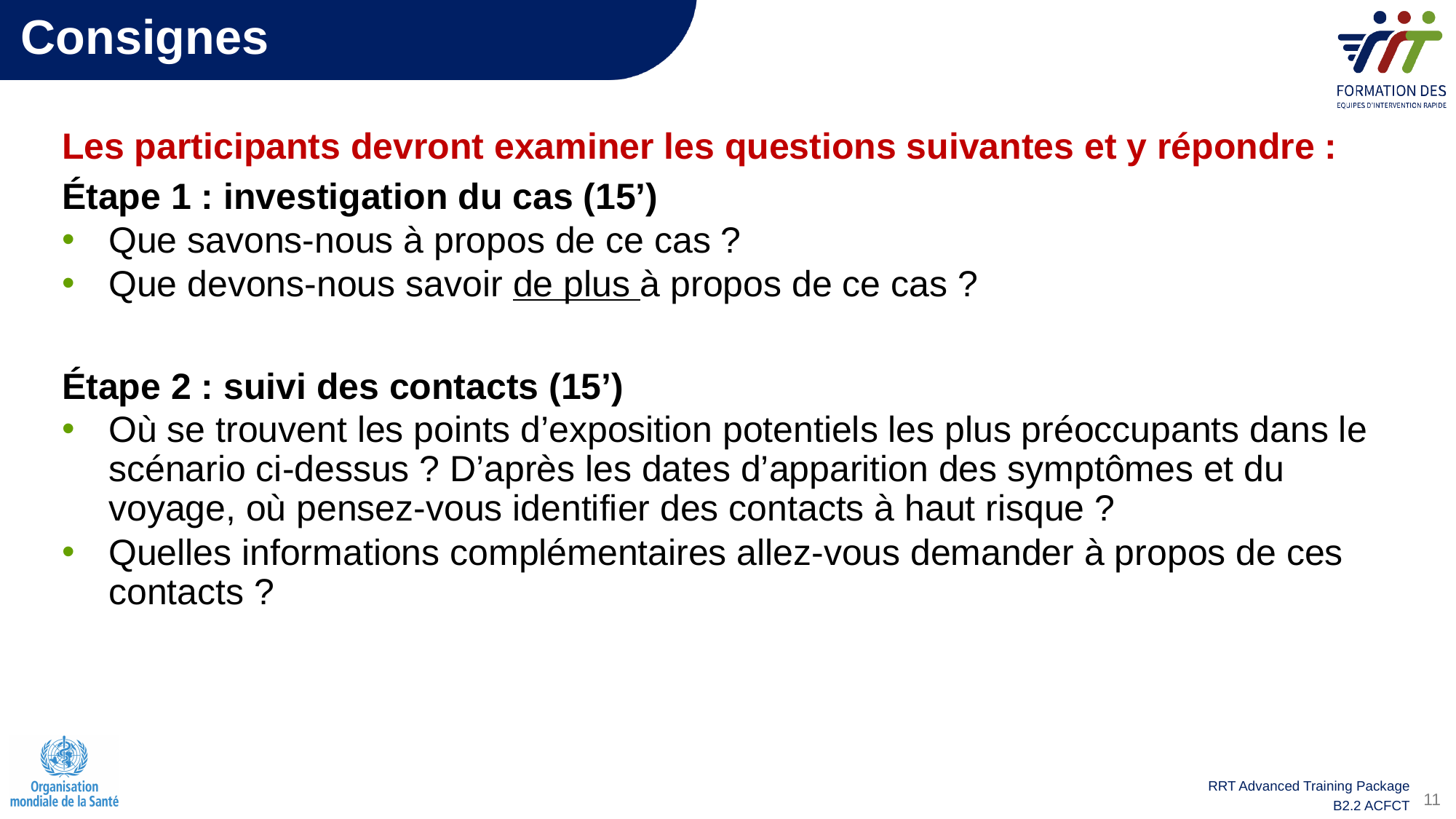

Consignes
Les participants devront examiner les questions suivantes et y répondre :
Étape 1 : investigation du cas (15’)
Que savons-nous à propos de ce cas ?
Que devons-nous savoir de plus à propos de ce cas ?

Étape 2 : suivi des contacts (15’)
Où se trouvent les points d’exposition potentiels les plus préoccupants dans le scénario ci-dessus ? D’après les dates d’apparition des symptômes et du voyage, où pensez-vous identifier des contacts à haut risque ?
Quelles informations complémentaires allez-vous demander à propos de ces contacts ?